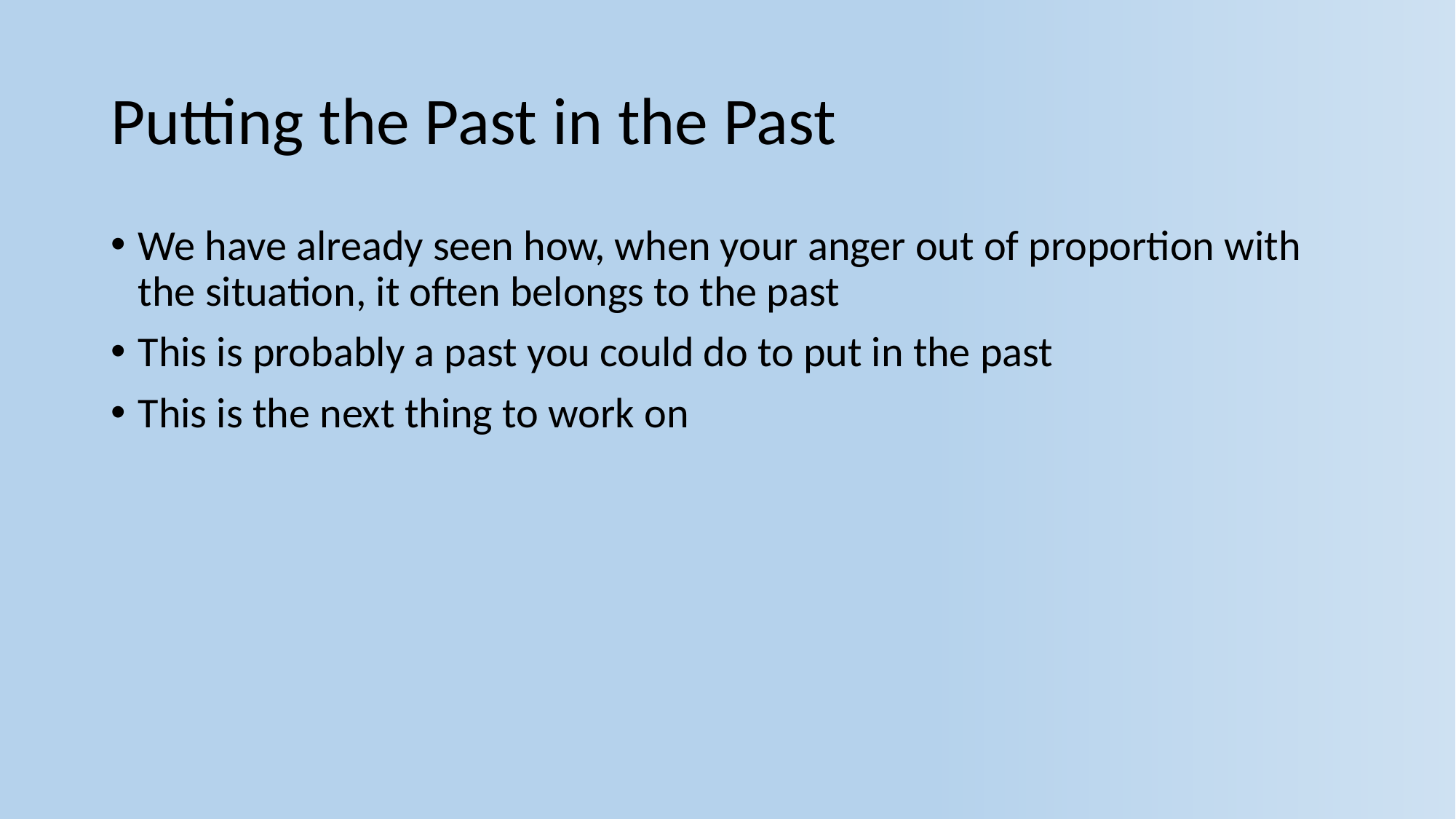

# Putting the Past in the Past
We have already seen how, when your anger out of proportion with the situation, it often belongs to the past
This is probably a past you could do to put in the past
This is the next thing to work on